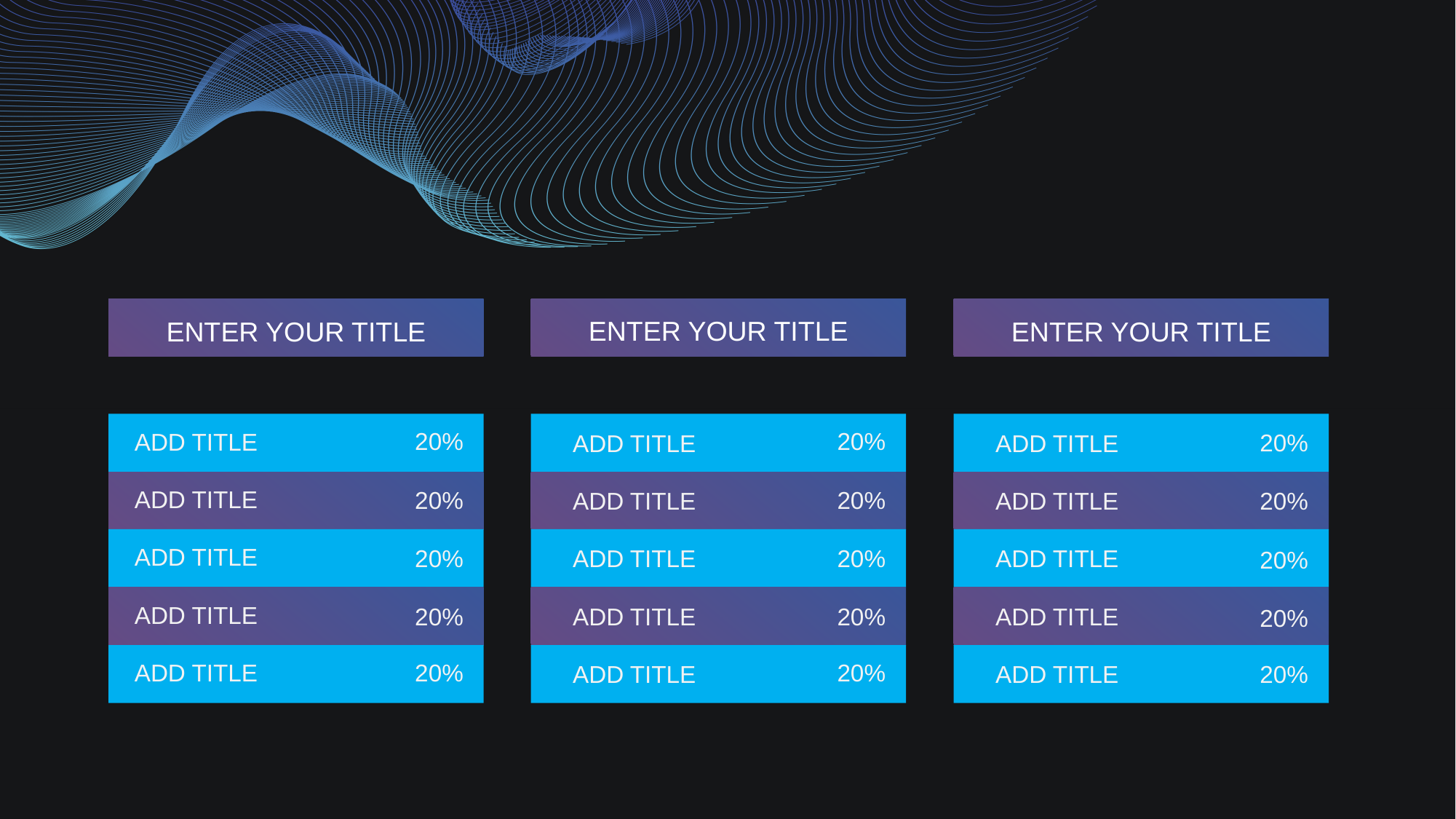

ENTER YOUR TITLE
ENTER YOUR TITLE
ENTER YOUR TITLE

20%
20%
ADD TITLE
20%
ADD TITLE
ADD TITLE

ADD TITLE
20%
20%
ADD TITLE
ADD TITLE
20%

ADD TITLE
ADD TITLE
ADD TITLE
20%
20%
20%

ADD TITLE
ADD TITLE
ADD TITLE
20%
20%
20%

ADD TITLE
20%
20%
20%
ADD TITLE
ADD TITLE